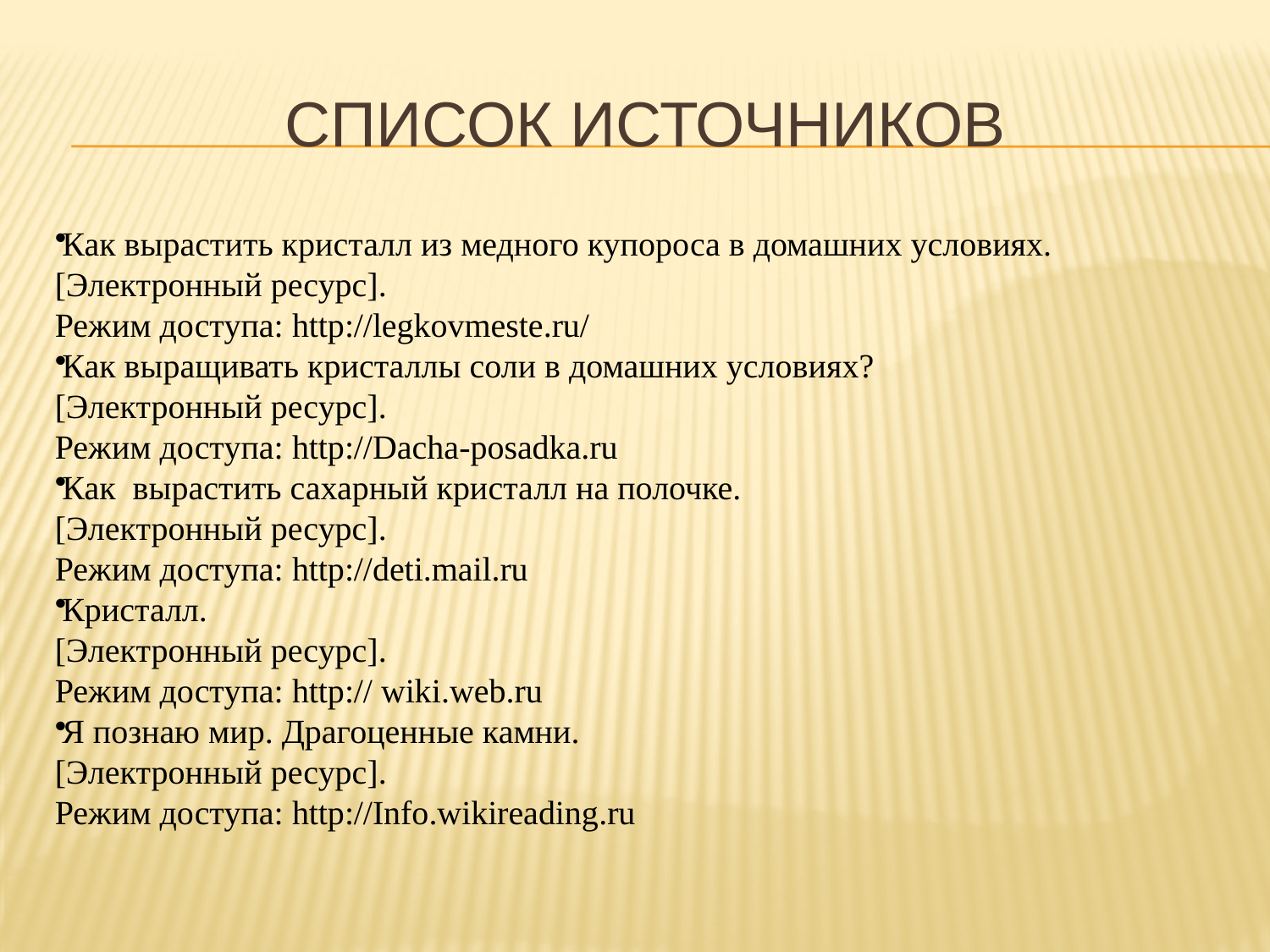

# Список источников
Как вырастить кристалл из медного купороса в домашних условиях. [Электронный ресурс].
Режим доступа: http://legkovmeste.ru/
Как выращивать кристаллы соли в домашних условиях?
[Электронный ресурс].
Режим доступа: http://Dacha-posadka.ru
Как  вырастить сахарный кристалл на полочке.
[Электронный ресурс].
Режим доступа: http://deti.mail.ru
Кристалл.
[Электронный ресурс].
Режим доступа: http:// wiki.web.ru
Я познаю мир. Драгоценные камни.
[Электронный ресурс].
Режим доступа: http://Info.wikireading.ru